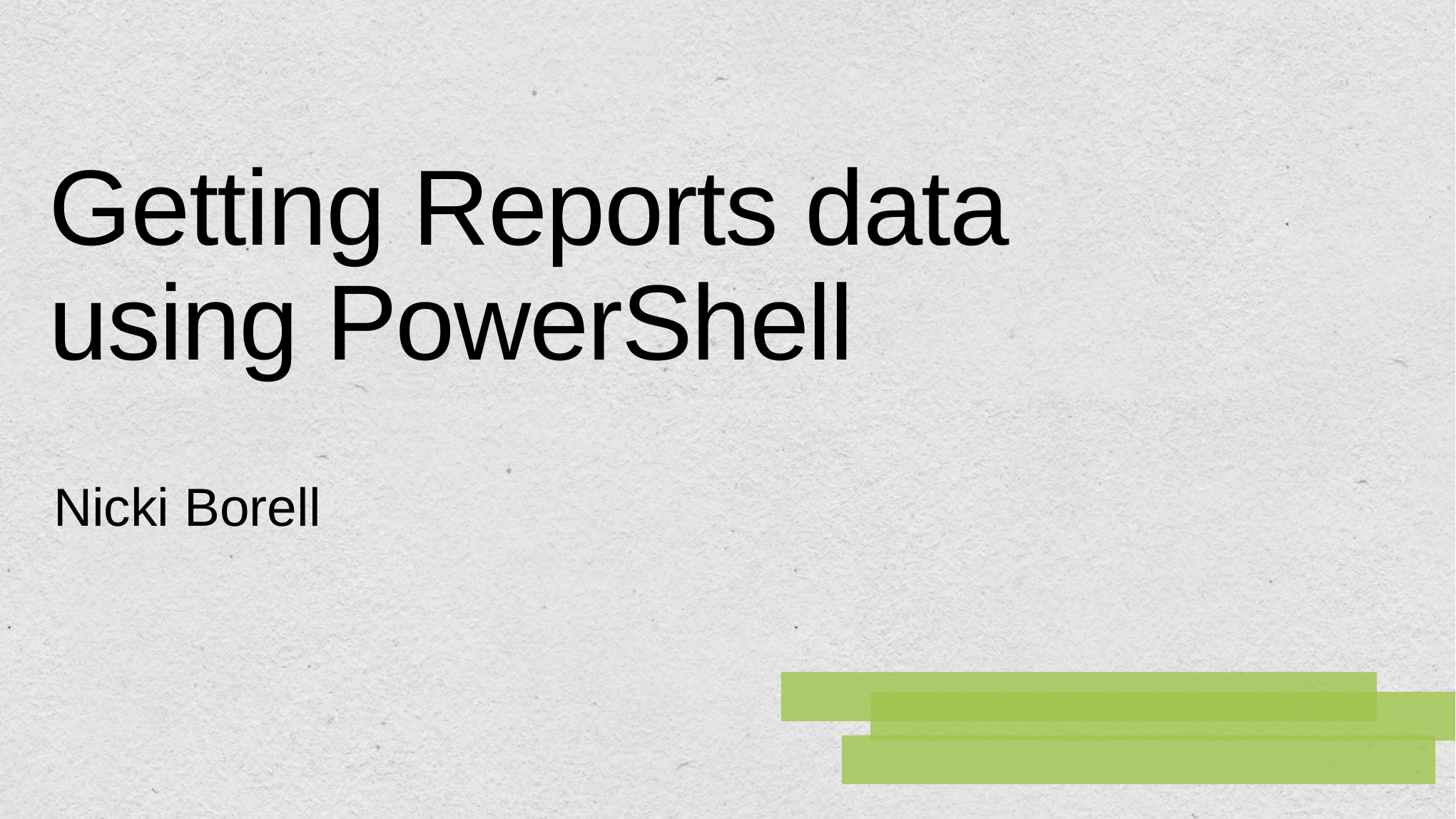

# Getting Reports data using PowerShell
Nicki Borell